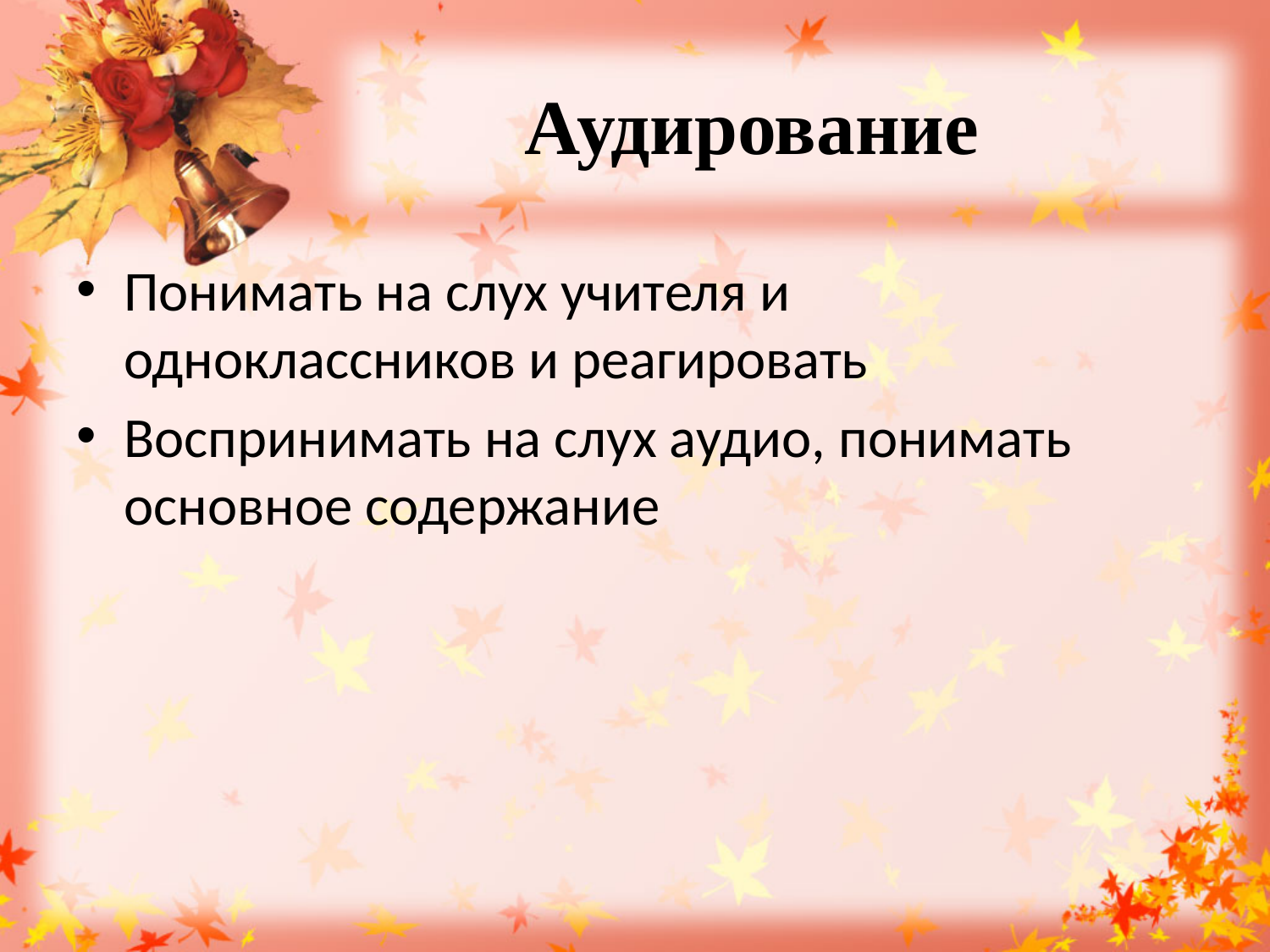

# Аудирование
Понимать на слух учителя и одноклассников и реагировать
Воспринимать на слух аудио, понимать основное содержание